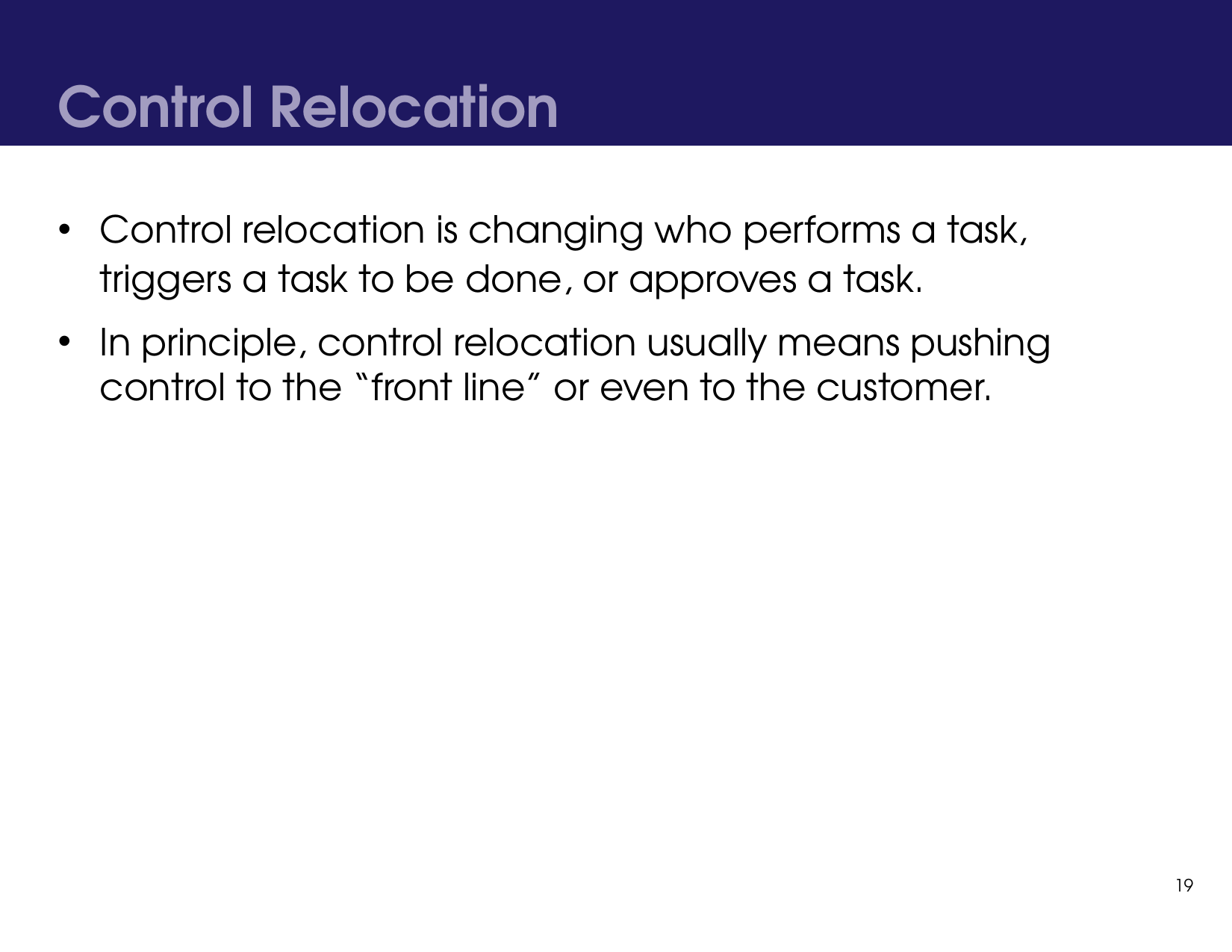

# Control Relocation
Control relocation is changing who performs a task, triggers a task to be done, or approves a task.
In principle, control relocation usually means pushing control to the “front line” or even to the customer.
19